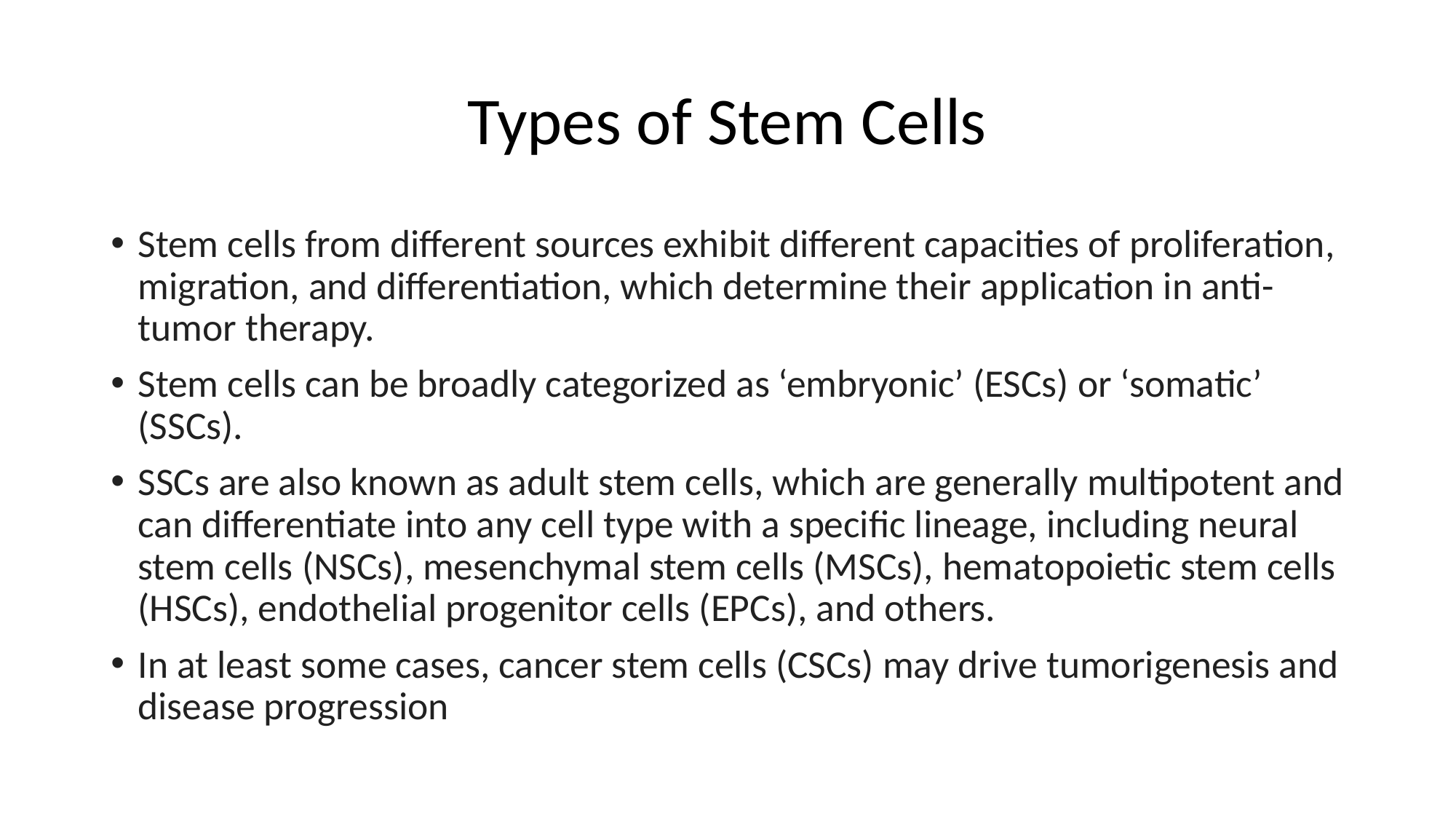

# Types of Stem Cells
Stem cells from different sources exhibit different capacities of proliferation, migration, and differentiation, which determine their application in anti-tumor therapy.
Stem cells can be broadly categorized as ‘embryonic’ (ESCs) or ‘somatic’ (SSCs).
SSCs are also known as adult stem cells, which are generally multipotent and can differentiate into any cell type with a specific lineage, including neural stem cells (NSCs), mesenchymal stem cells (MSCs), hematopoietic stem cells (HSCs), endothelial progenitor cells (EPCs), and others.
In at least some cases, cancer stem cells (CSCs) may drive tumorigenesis and disease progression